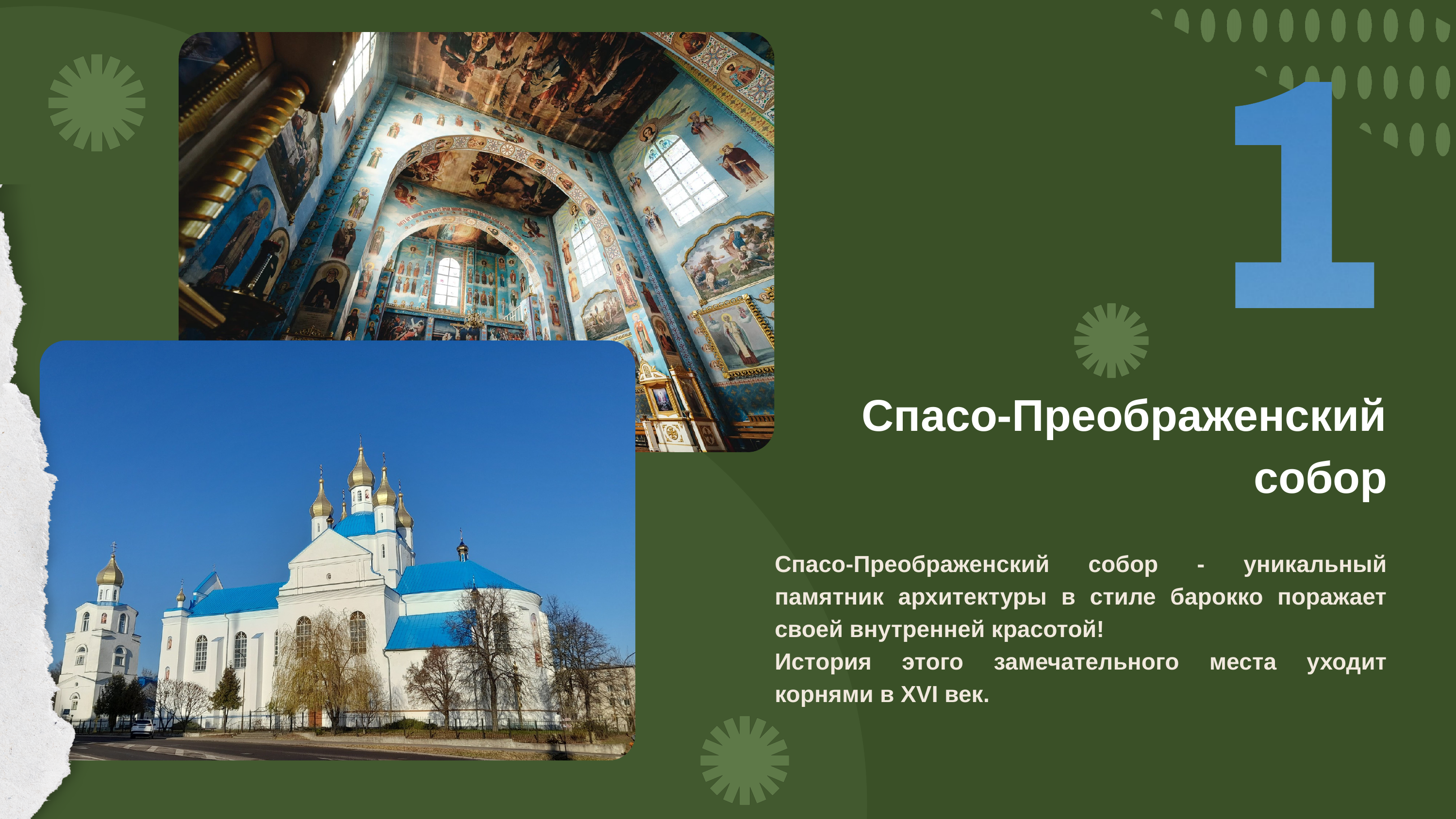

Спасо-Преображенский собор
Спасо-Преображенский собор - уникальный памятник архитектуры в стиле барокко поражает своей внутренней красотой!
История этого замечательного места уходит корнями в XVI век.